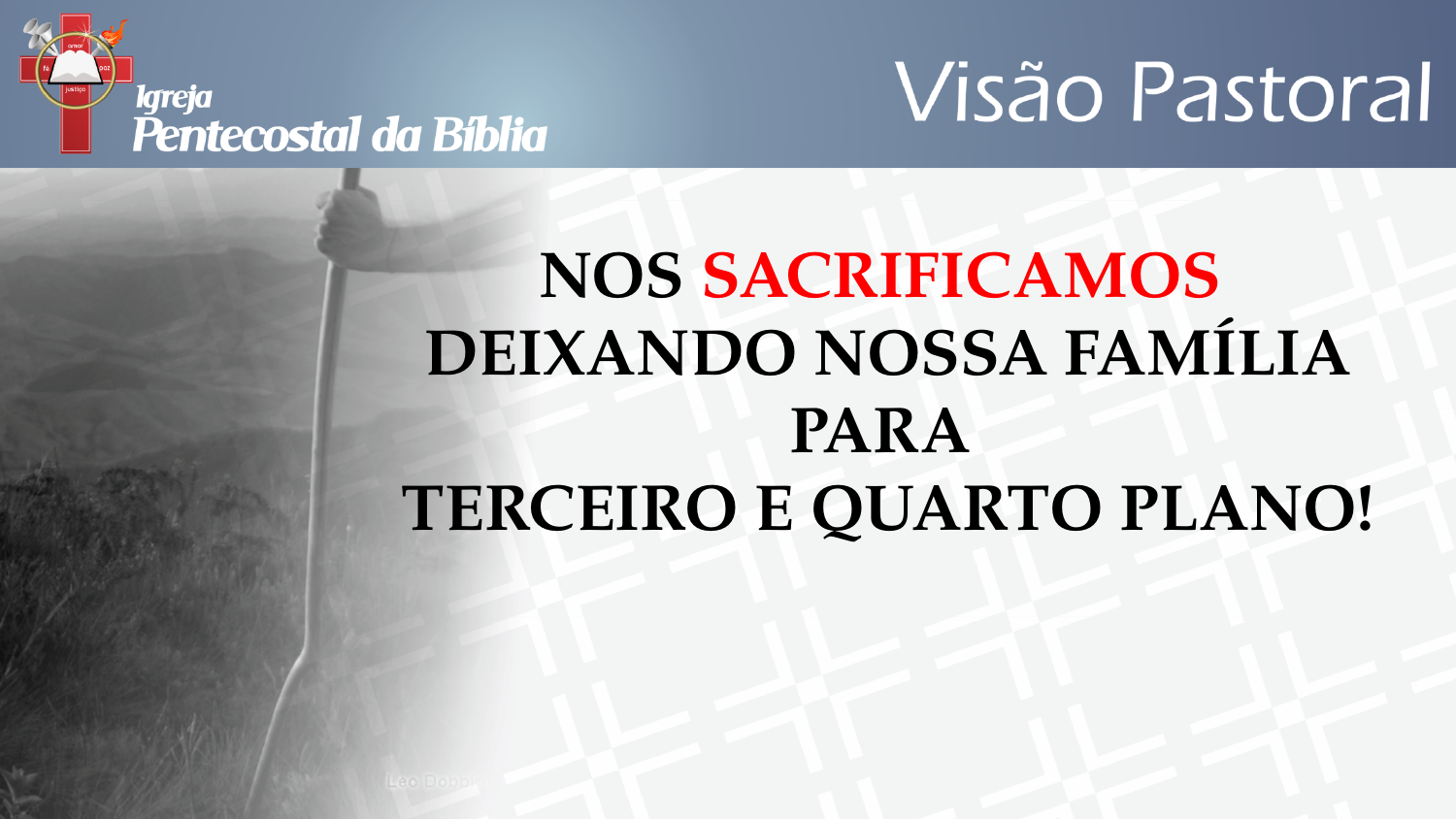

NOS SACRIFICAMOS
DEIXANDO NOSSA FAMÍLIA PARA
TERCEIRO E QUARTO PLANO!